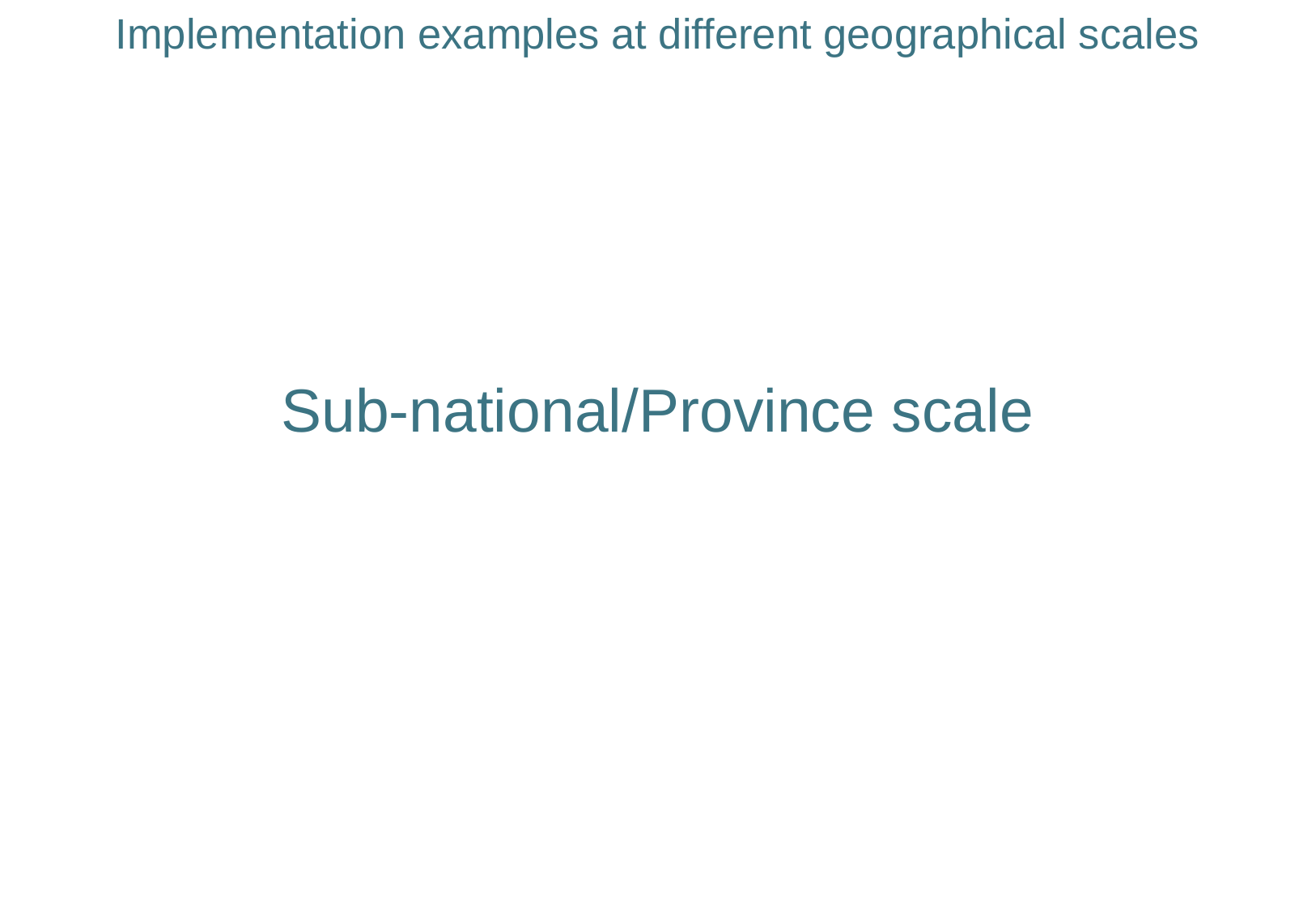

# Implementation examples at different geographical scales
Sub-national/Province scale